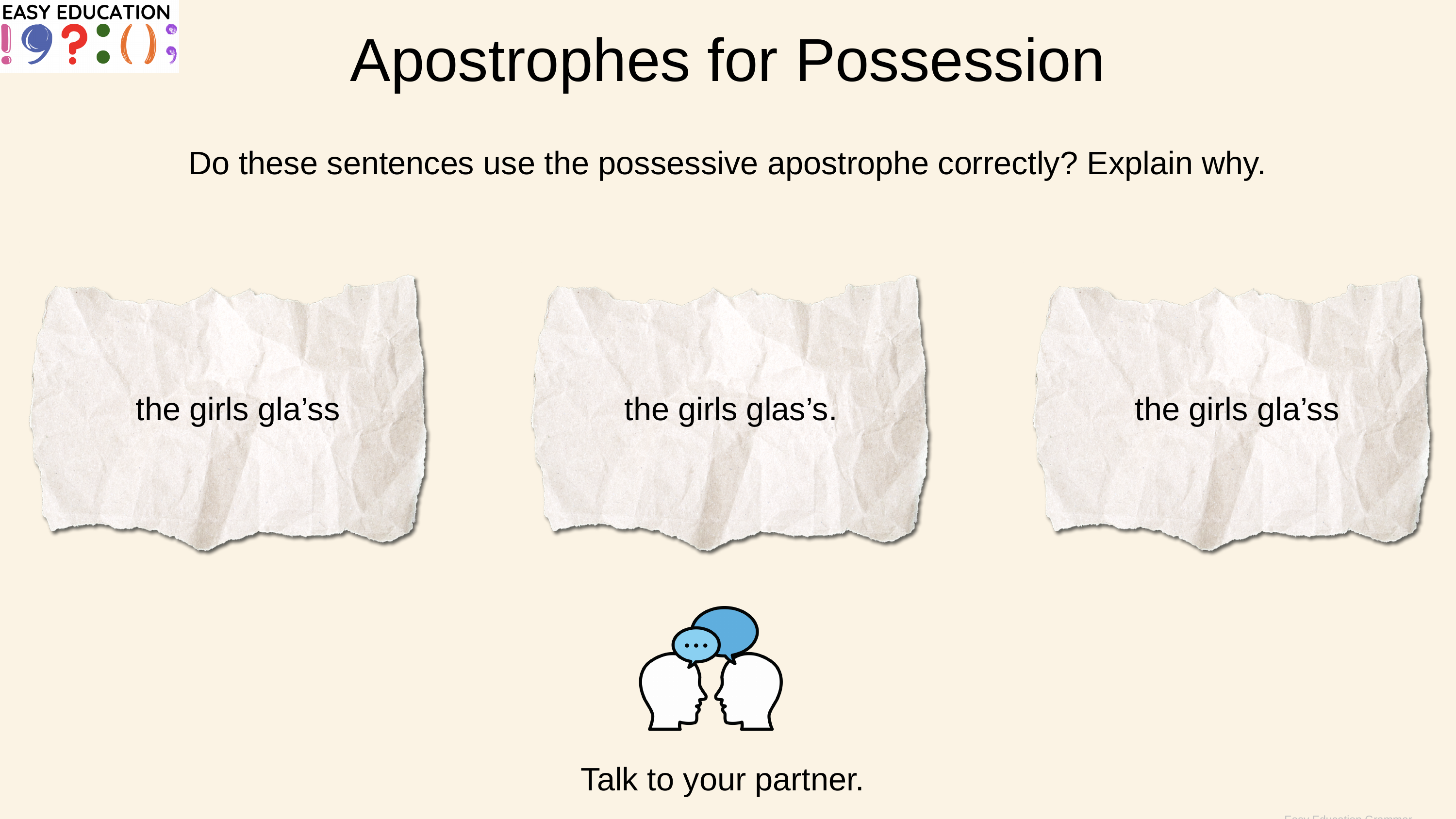

Apostrophes for Possession
Do these sentences use the possessive apostrophe correctly? Explain why.

 the girls gla’ss
the girls glas’s.
the girls gla’ss

Talk to your partner.